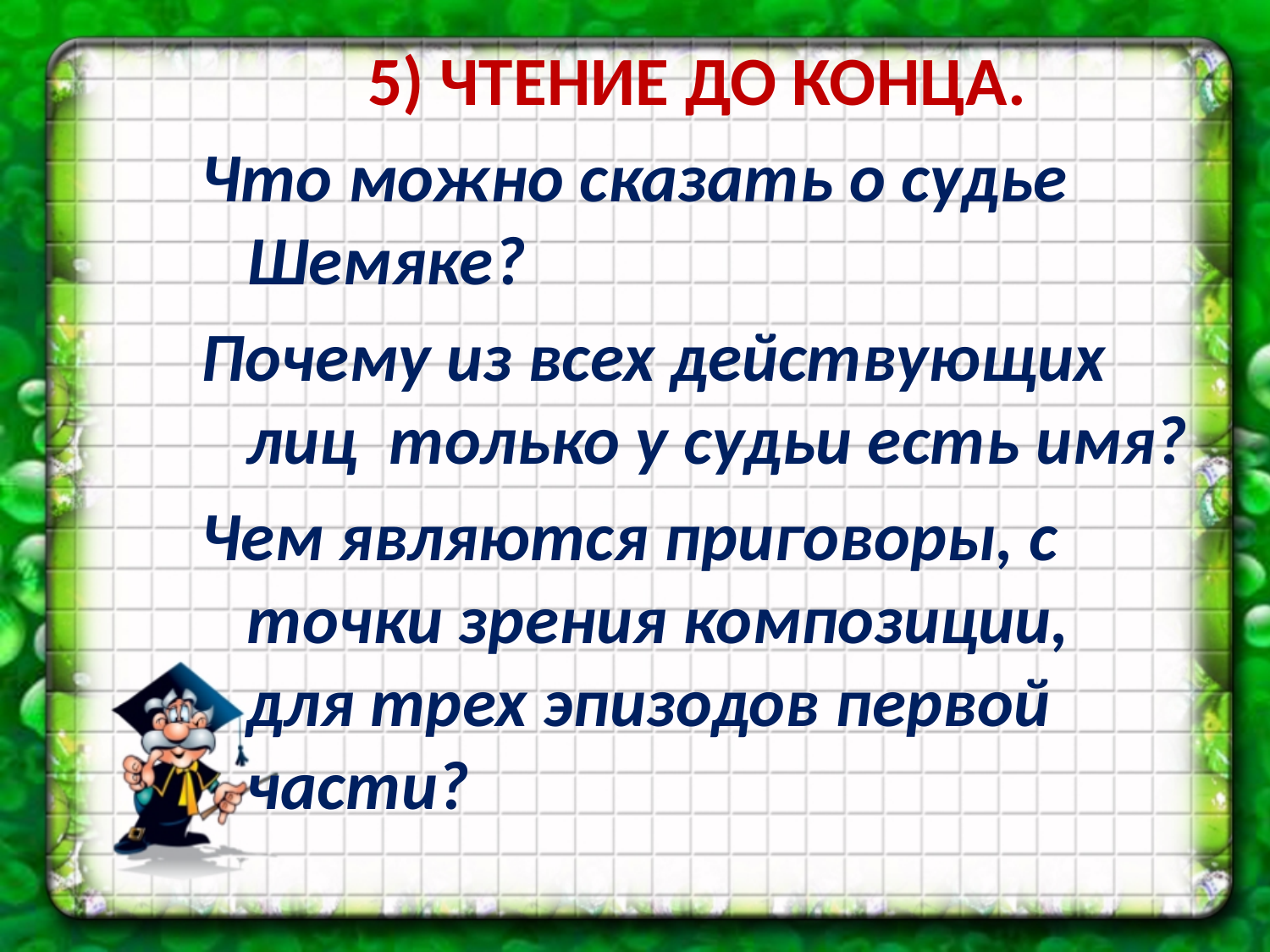

#
5) ЧТЕНИЕ ДО КОНЦА.
Что можно сказать о судье Шемяке?
Почему из всех действующих лиц  только у судьи есть имя?
Чем являются приговоры, с точки зрения композиции,  для трех эпизодов первой части?